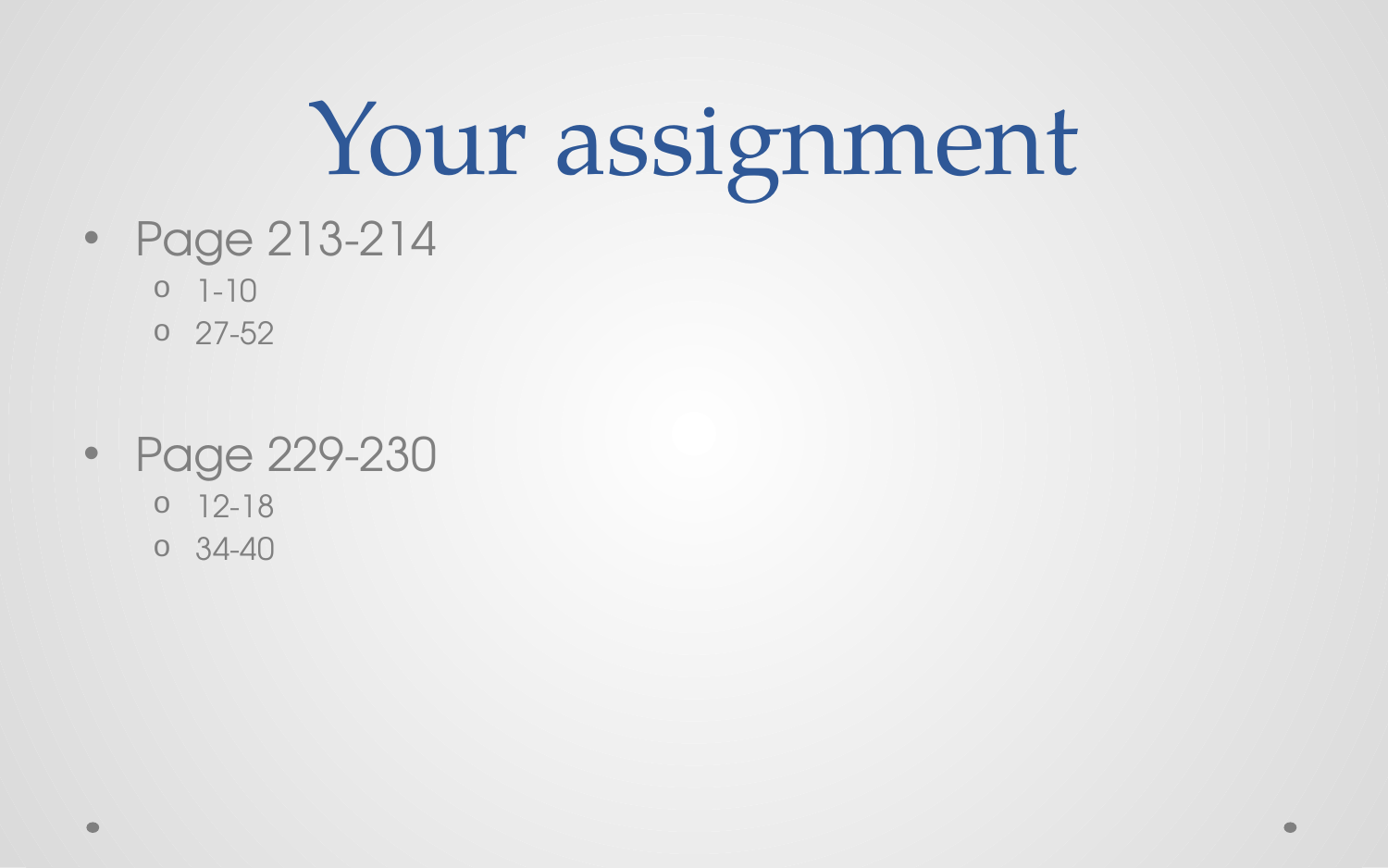

# Your assignment
Page 213-214
1-10
27-52

Page 229-230
12-18
34-40